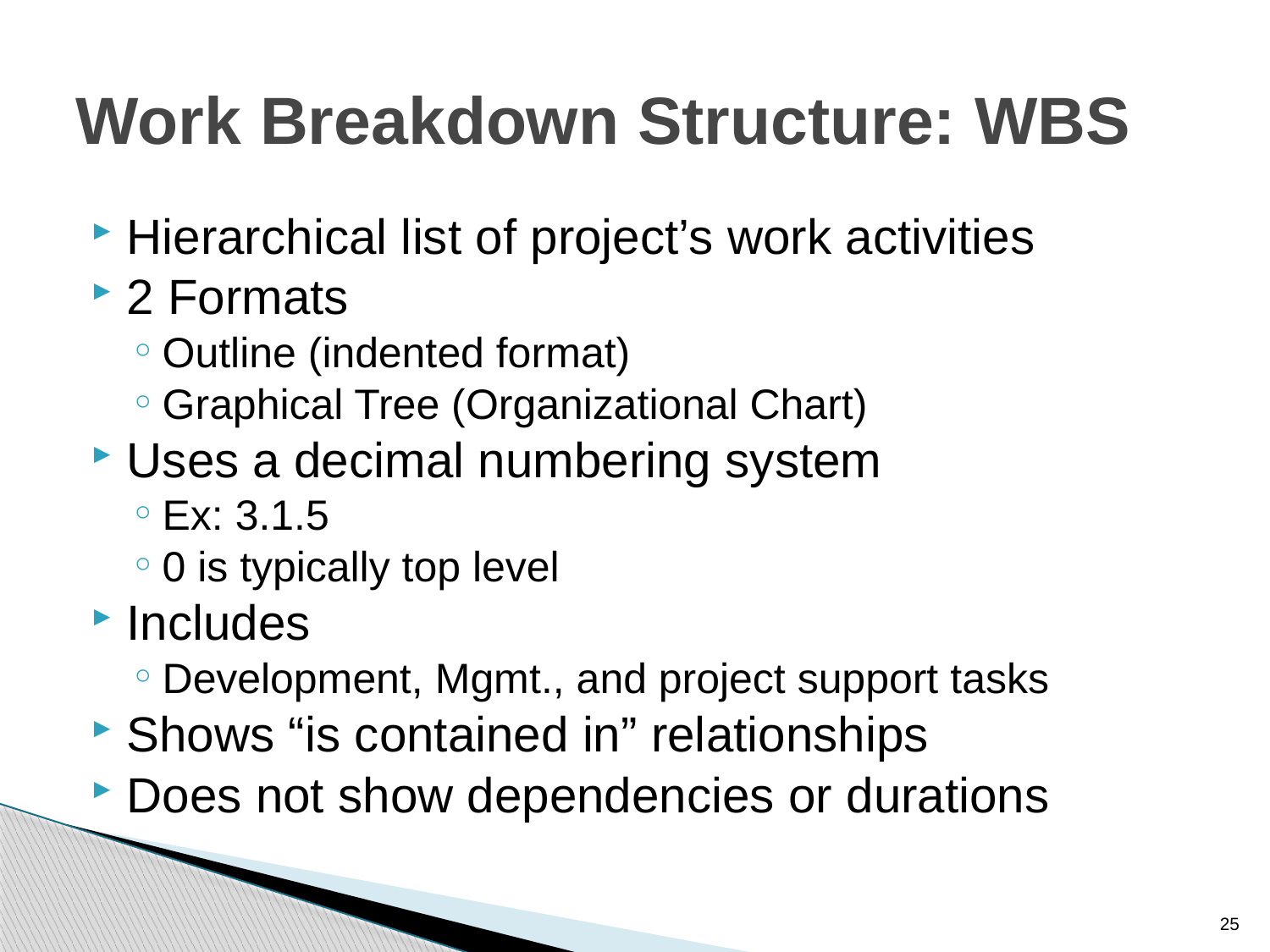

# Work Breakdown Structure: WBS
Hierarchical list of project’s work activities
2 Formats
Outline (indented format)
Graphical Tree (Organizational Chart)
Uses a decimal numbering system
Ex: 3.1.5
0 is typically top level
Includes
Development, Mgmt., and project support tasks
Shows “is contained in” relationships
Does not show dependencies or durations
25